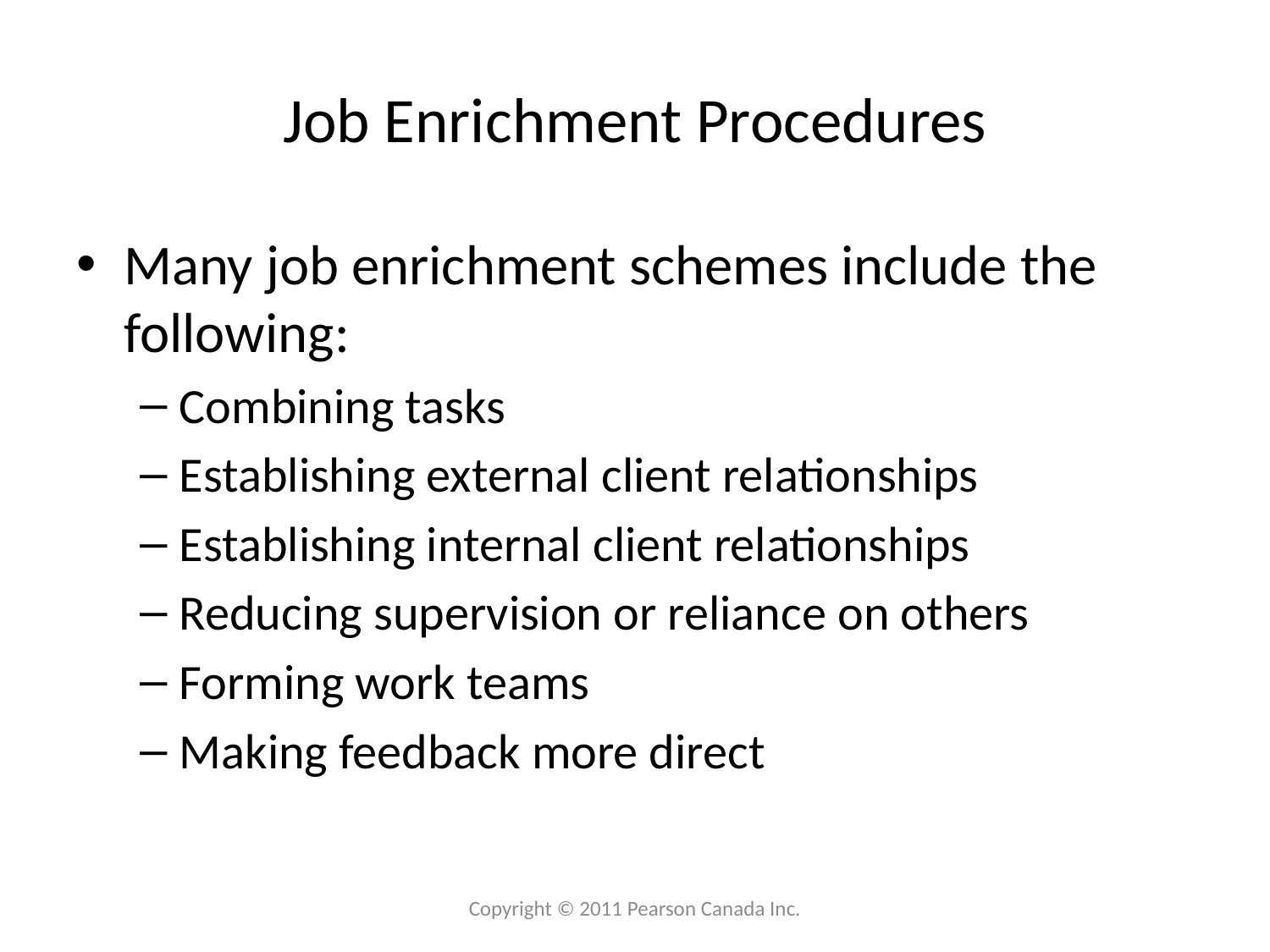

# Job Enrichment Procedures
Many job enrichment schemes include the following:
Combining tasks
Establishing external client relationships
Establishing internal client relationships
Reducing supervision or reliance on others
Forming work teams
Making feedback more direct

Copyright © 2011 Pearson Canada Inc.